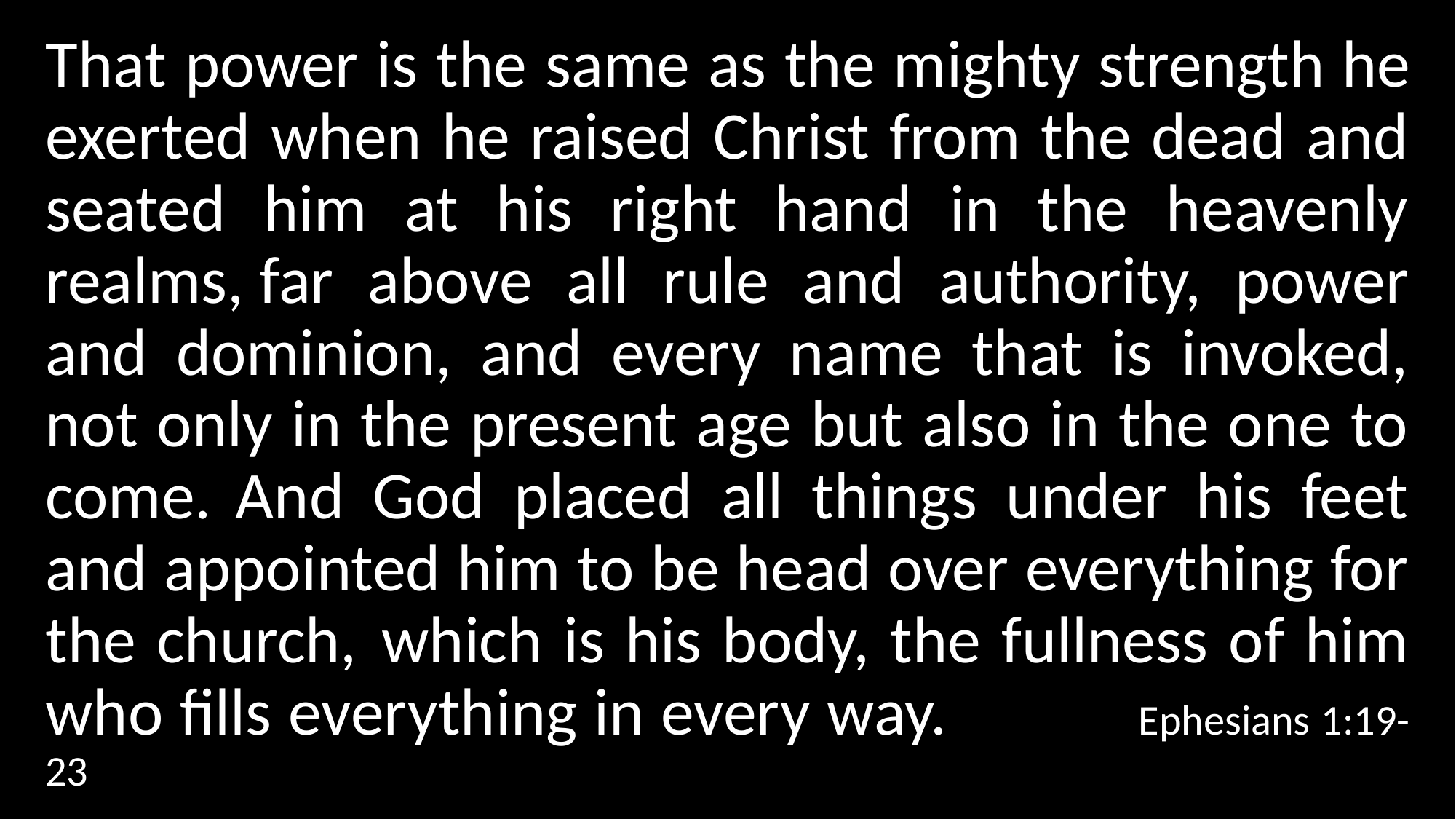

That power is the same as the mighty strength he exerted when he raised Christ from the dead and seated him at his right hand in the heavenly realms, far above all rule and authority, power and dominion, and every name that is invoked, not only in the present age but also in the one to come.  And God placed all things under his feet and appointed him to be head over everything for the church,  which is his body, the fullness of him who fills everything in every way.              Ephesians 1:19-23